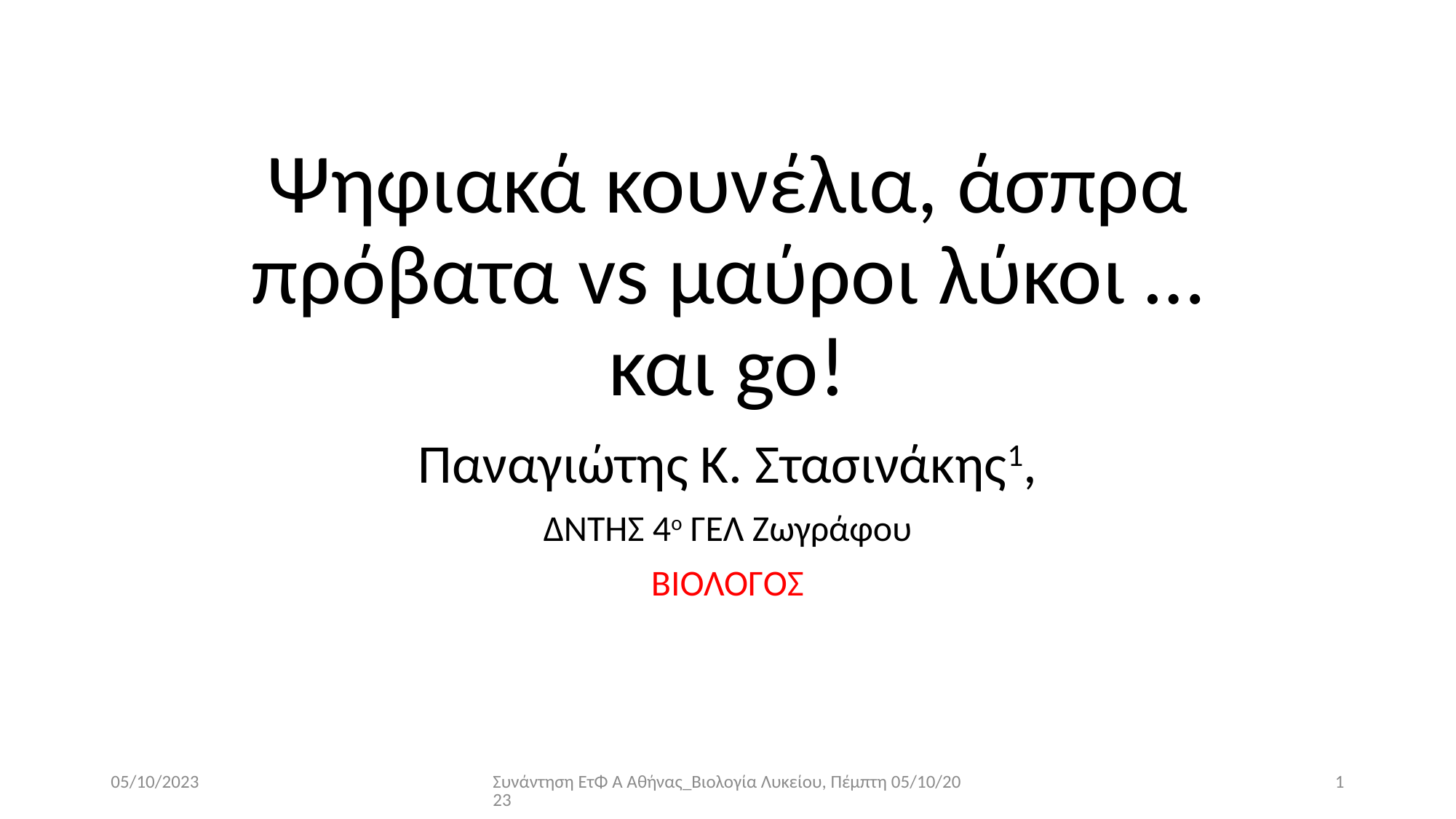

# Ψηφιακά κουνέλια, άσπρα πρόβατα vs μαύροι λύκοι … και go!
Παναγιώτης Κ. Στασινάκης1,
ΔΝΤΗΣ 4ο ΓΕΛ Ζωγράφου
ΒΙΟΛΟΓΟΣ
05/10/2023
Συνάντηση ΕτΦ Α Αθήνας_Βιολογία Λυκείου, Πέμπτη 05/10/2023
1